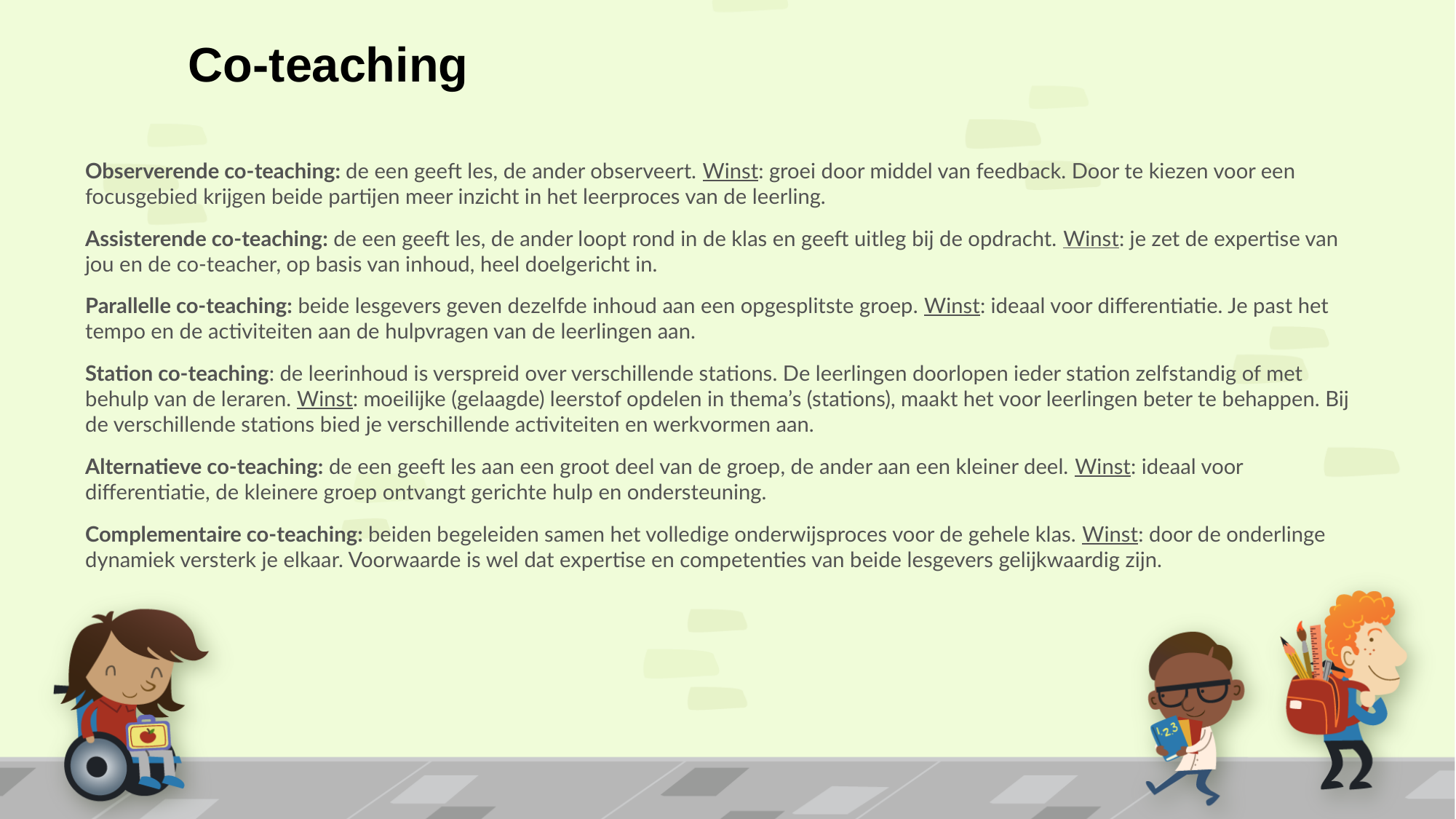

Co-teaching

Observerende co-teaching: de een geeft les, de ander observeert. Winst: groei door middel van feedback. Door te kiezen voor een focusgebied krijgen beide partijen meer inzicht in het leerproces van de leerling.
Assisterende co-teaching: de een geeft les, de ander loopt rond in de klas en geeft uitleg bij de opdracht. Winst: je zet de expertise van jou en de co-teacher, op basis van inhoud, heel doelgericht in.
Parallelle co-teaching: beide lesgevers geven dezelfde inhoud aan een opgesplitste groep. Winst: ideaal voor differentiatie. Je past het tempo en de activiteiten aan de hulpvragen van de leerlingen aan.
Station co-teaching: de leerinhoud is verspreid over verschillende stations. De leerlingen doorlopen ieder station zelfstandig of met behulp van de leraren. Winst: moeilijke (gelaagde) leerstof opdelen in thema’s (stations), maakt het voor leerlingen beter te behappen. Bij de verschillende stations bied je verschillende activiteiten en werkvormen aan.
Alternatieve co-teaching: de een geeft les aan een groot deel van de groep, de ander aan een kleiner deel. Winst: ideaal voor differentiatie, de kleinere groep ontvangt gerichte hulp en ondersteuning.
Complementaire co-teaching: beiden begeleiden samen het volledige onderwijsproces voor de gehele klas. Winst: door de onderlinge dynamiek versterk je elkaar. Voorwaarde is wel dat expertise en competenties van beide lesgevers gelijkwaardig zijn.